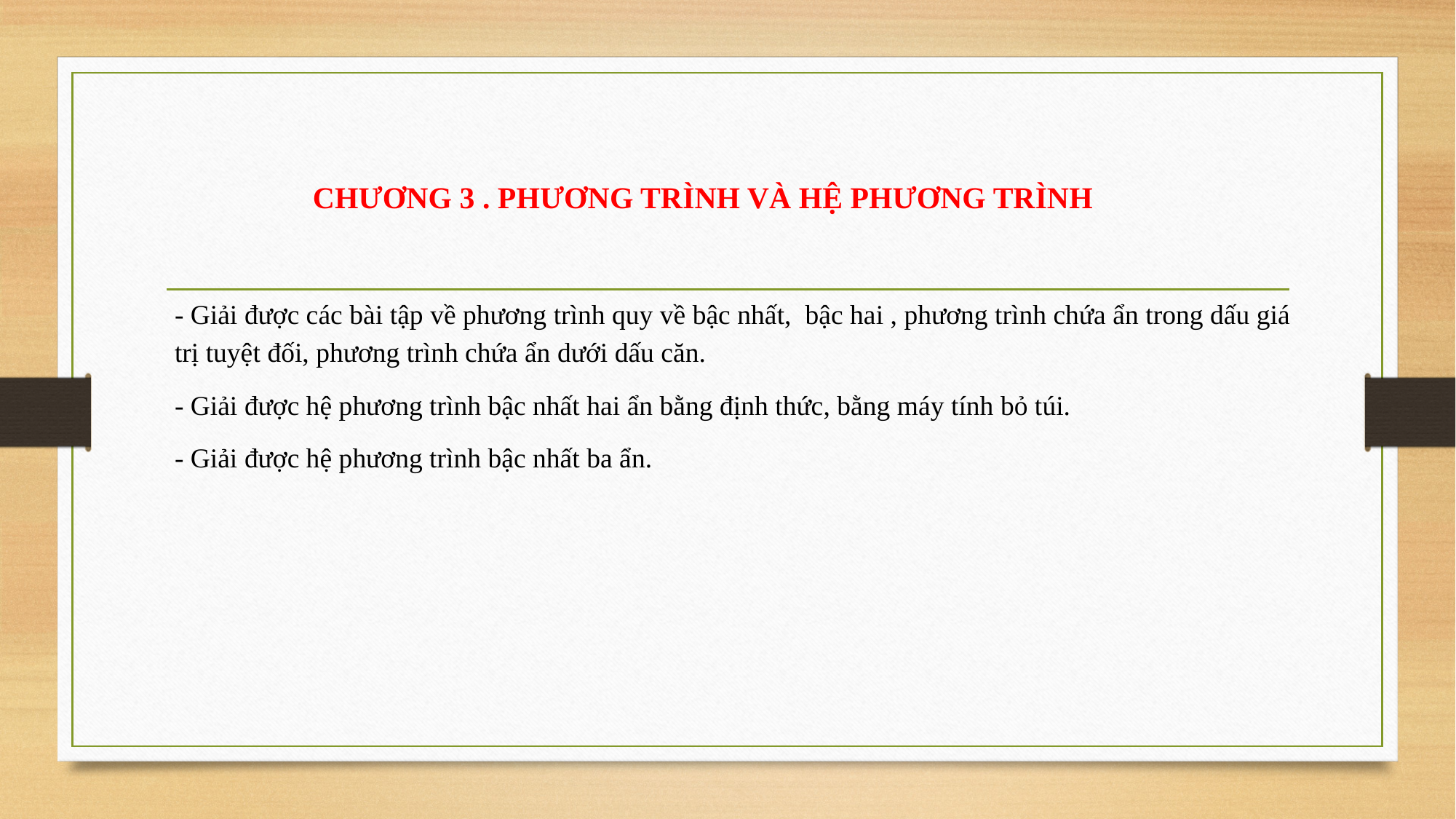

CHƯƠNG 3 . PHƯƠNG TRÌNH VÀ HỆ PHƯƠNG TRÌNH

- Giải được các bài tập về phương trình quy về bậc nhất,  bậc hai , phương trình chứa ẩn trong dấu giá trị tuyệt đối, phương trình chứa ẩn dưới dấu căn.
- Giải được hệ phương trình bậc nhất hai ẩn bằng định thức, bằng máy tính bỏ túi.
- Giải được hệ phương trình bậc nhất ba ẩn.